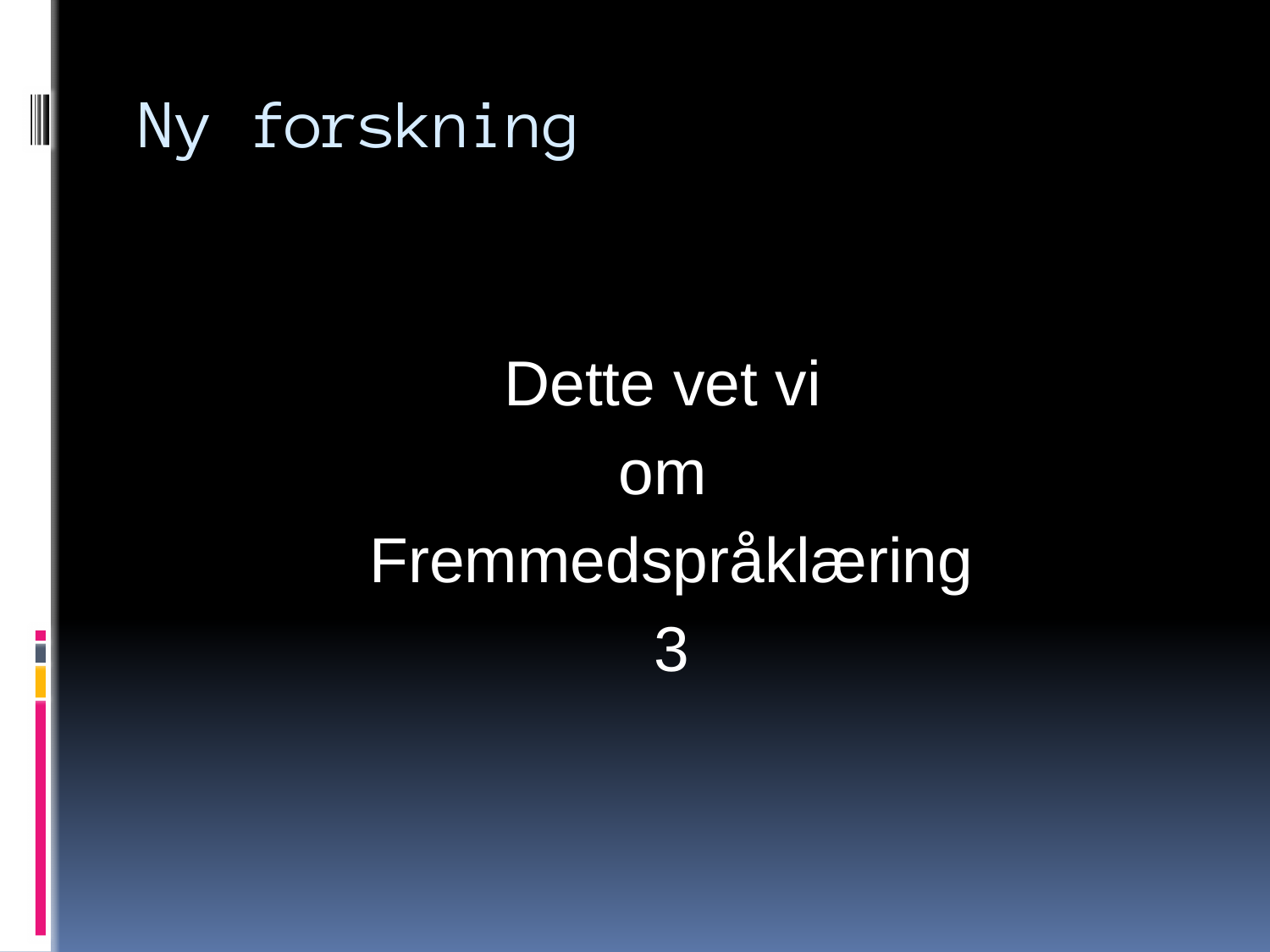

# Ny forskning

Dette vet vi
om
Fremmedspråklæring
3